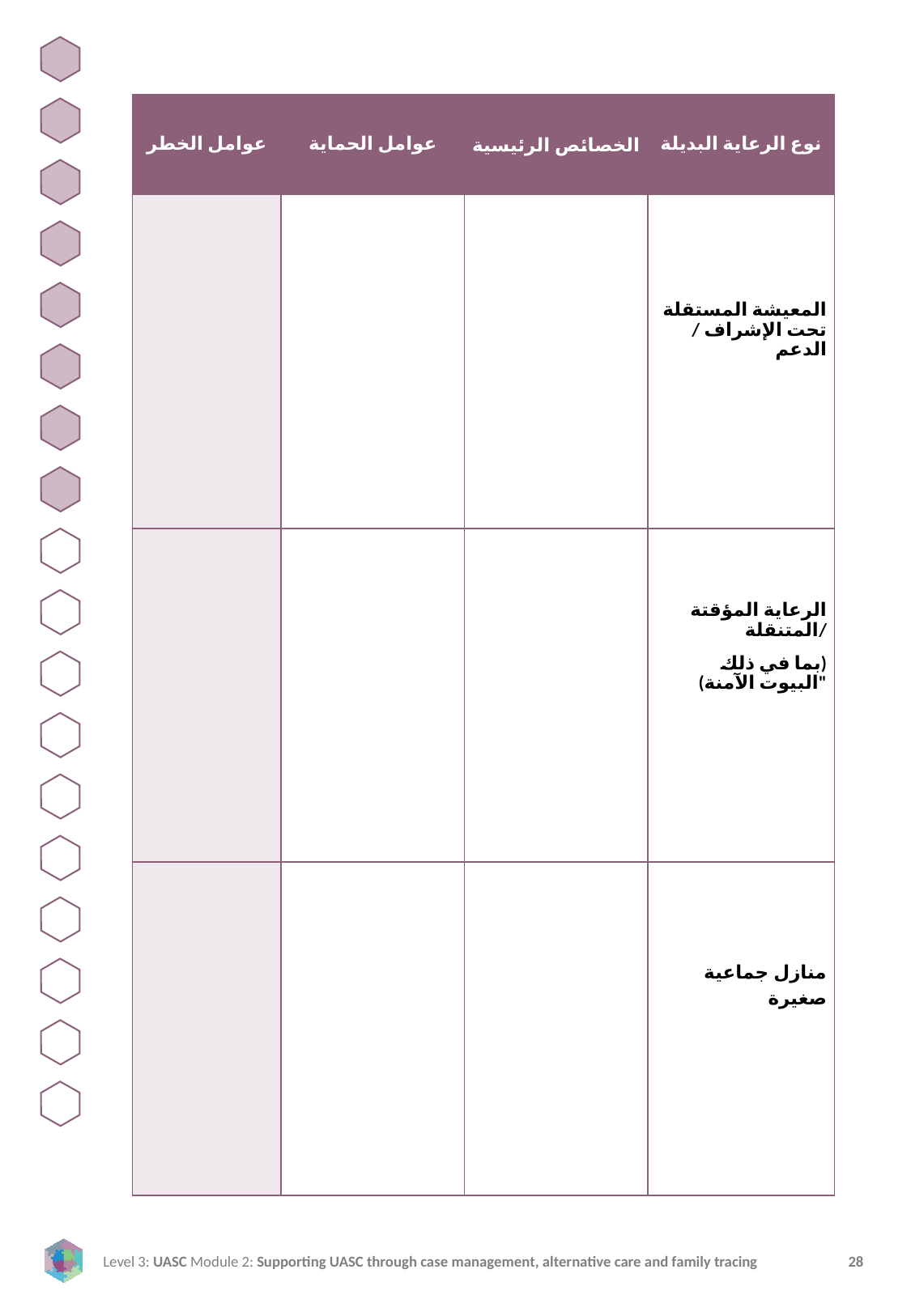

| عوامل الخطر | عوامل الحماية | الخصائص الرئيسية | نوع الرعاية البديلة |
| --- | --- | --- | --- |
|  |  |  | المعيشة المستقلة تحت الإشراف / الدعم |
|  |  |  | الرعاية المؤقتة /المتنقلة (بما في ذلك "البيوت الآمنة) |
|  |  |  | منازل جماعية صغيرة |